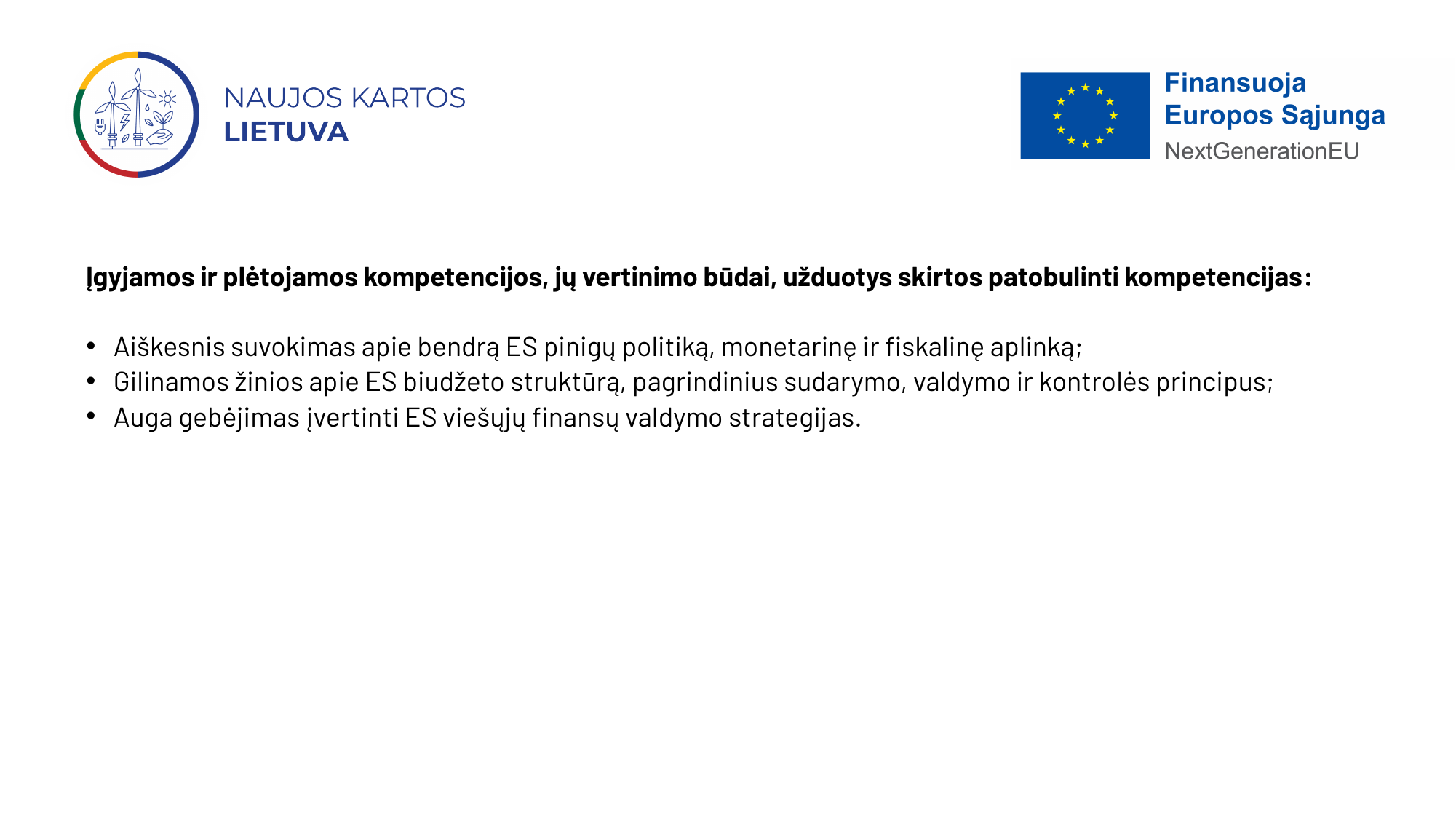

Įgyjamos ir plėtojamos kompetencijos, jų vertinimo būdai, užduotys skirtos patobulinti kompetencijas:

Aiškesnis suvokimas apie bendrą ES pinigų politiką, monetarinę ir fiskalinę aplinką;
Gilinamos žinios apie ES biudžeto struktūrą, pagrindinius sudarymo, valdymo ir kontrolės principus;
Auga gebėjimas įvertinti ES viešųjų finansų valdymo strategijas.